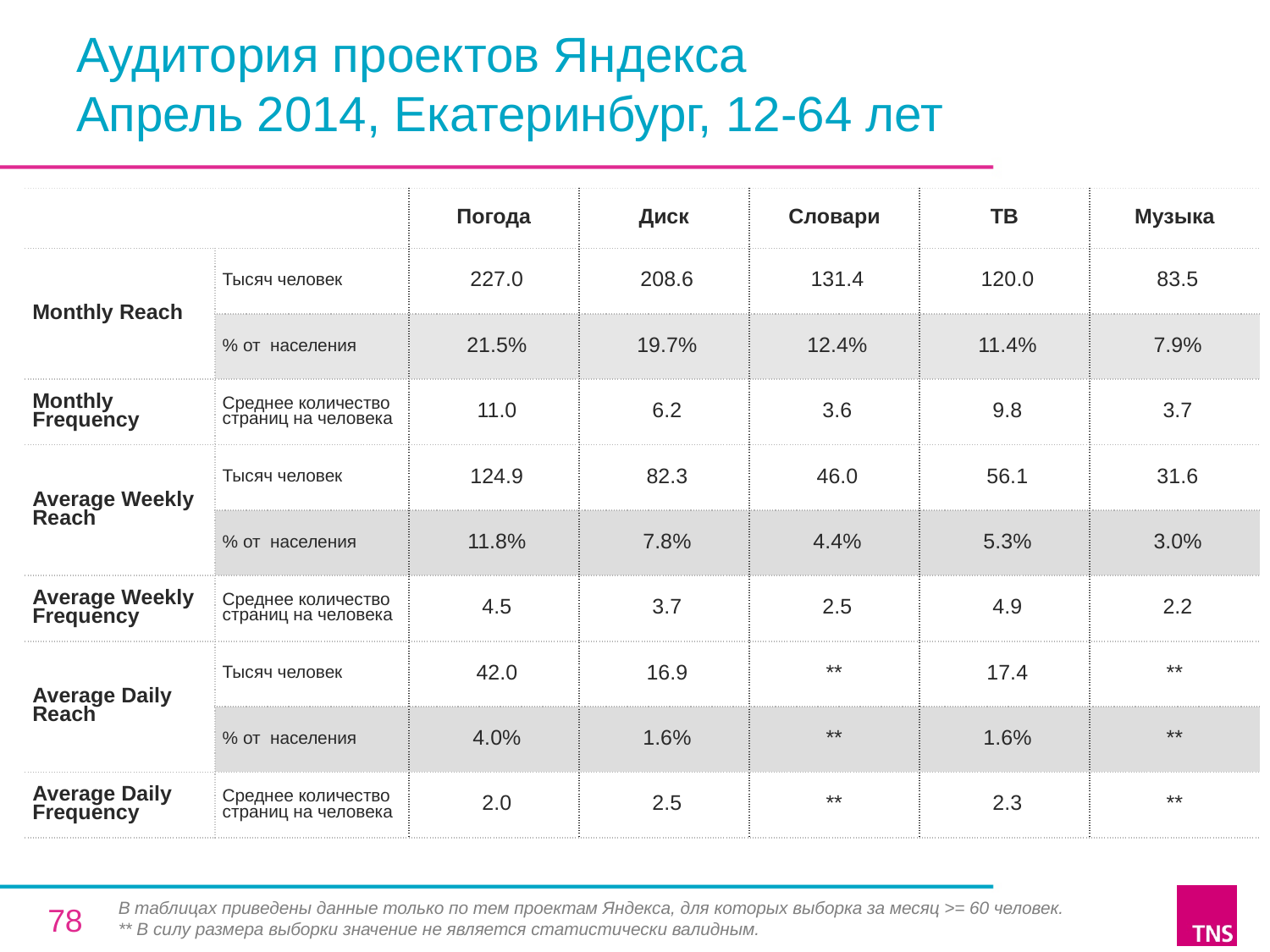

# Аудитория проектов Яндекса Апрель 2014, Екатеринбург, 12-64 лет
|  |  | Погода | Диск | Словари | ТВ | Музыка |
| --- | --- | --- | --- | --- | --- | --- |
| Monthly Reach | Тысяч человек | 227.0 | 208.6 | 131.4 | 120.0 | 83.5 |
|  | % от населения | 21.5% | 19.7% | 12.4% | 11.4% | 7.9% |
| Monthly Frequency | Среднее количество страниц на человека | 11.0 | 6.2 | 3.6 | 9.8 | 3.7 |
| Average Weekly Reach | Тысяч человек | 124.9 | 82.3 | 46.0 | 56.1 | 31.6 |
|  | % от населения | 11.8% | 7.8% | 4.4% | 5.3% | 3.0% |
| Average Weekly Frequency | Среднее количество страниц на человека | 4.5 | 3.7 | 2.5 | 4.9 | 2.2 |
| Average Daily Reach | Тысяч человек | 42.0 | 16.9 | \*\* | 17.4 | \*\* |
|  | % от населения | 4.0% | 1.6% | \*\* | 1.6% | \*\* |
| Average Daily Frequency | Среднее количество страниц на человека | 2.0 | 2.5 | \*\* | 2.3 | \*\* |
В таблицах приведены данные только по тем проектам Яндекса, для которых выборка за месяц >= 60 человек.
** В силу размера выборки значение не является статистически валидным.
78